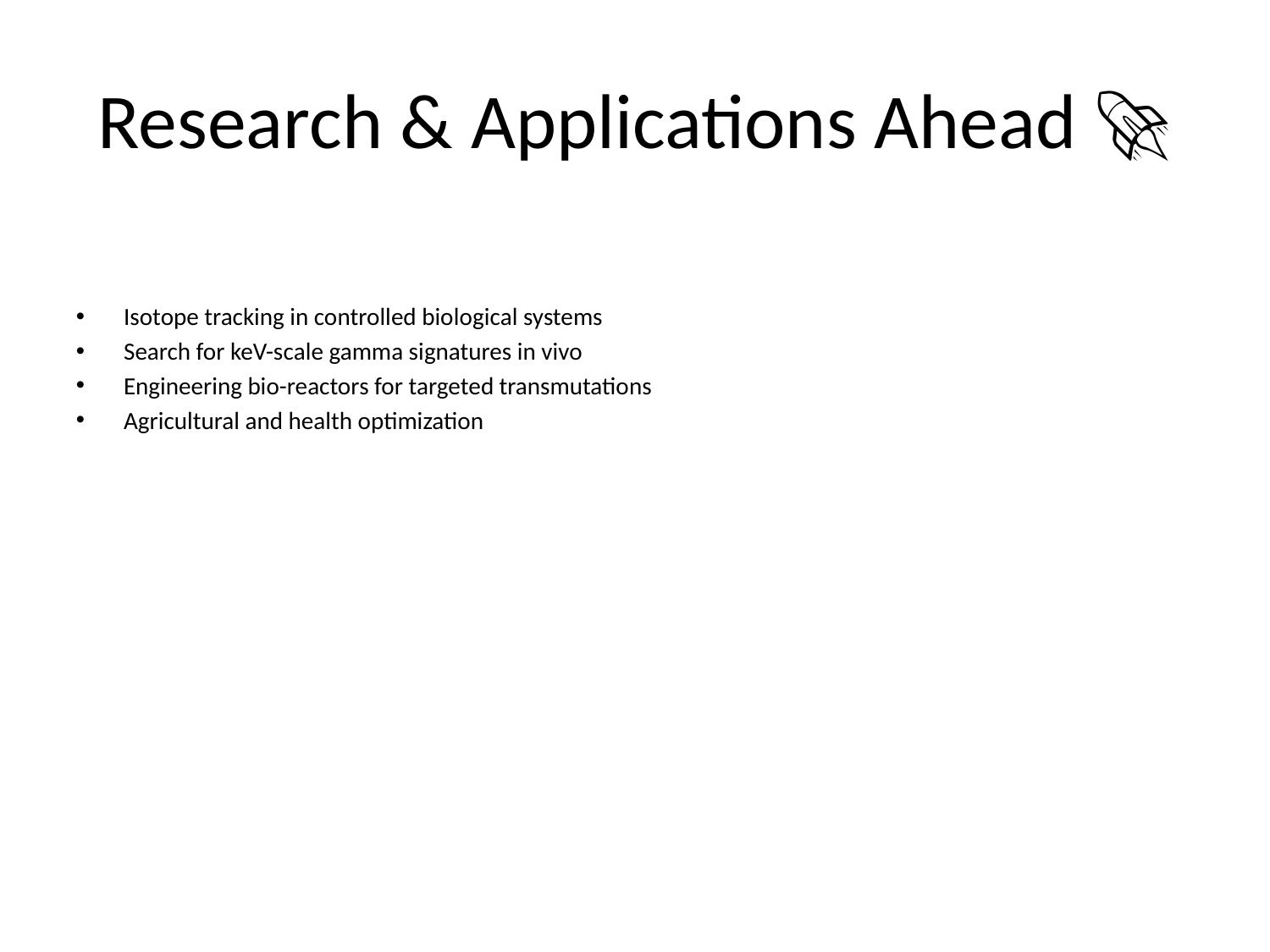

# Research & Applications Ahead 🚀

Isotope tracking in controlled biological systems
Search for keV-scale gamma signatures in vivo
Engineering bio-reactors for targeted transmutations
Agricultural and health optimization